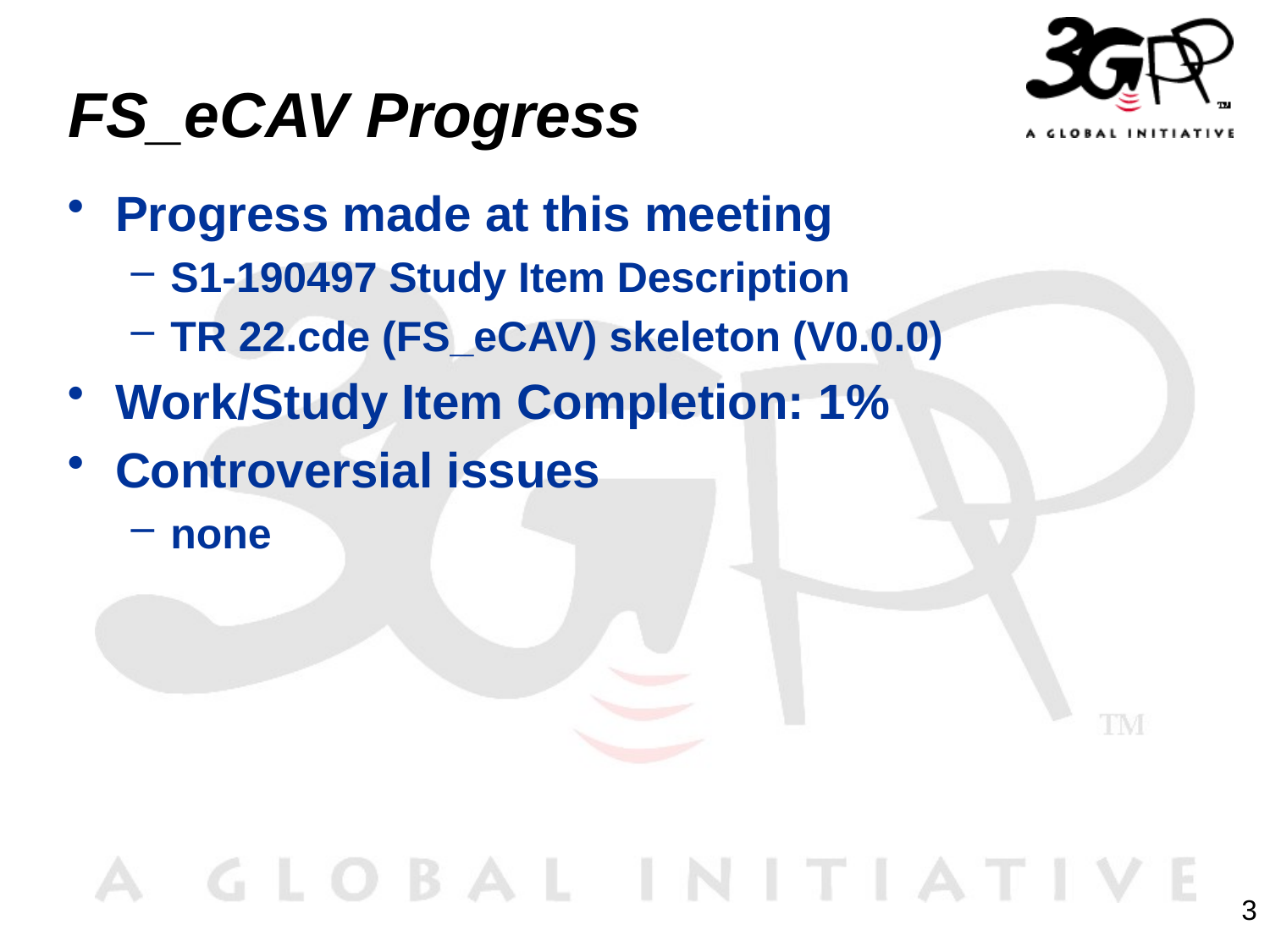

# FS_eCAV Progress
Progress made at this meeting
S1-190497 Study Item Description
TR 22.cde (FS_eCAV) skeleton (V0.0.0)
Work/Study Item Completion: 1%
Controversial issues
none
3